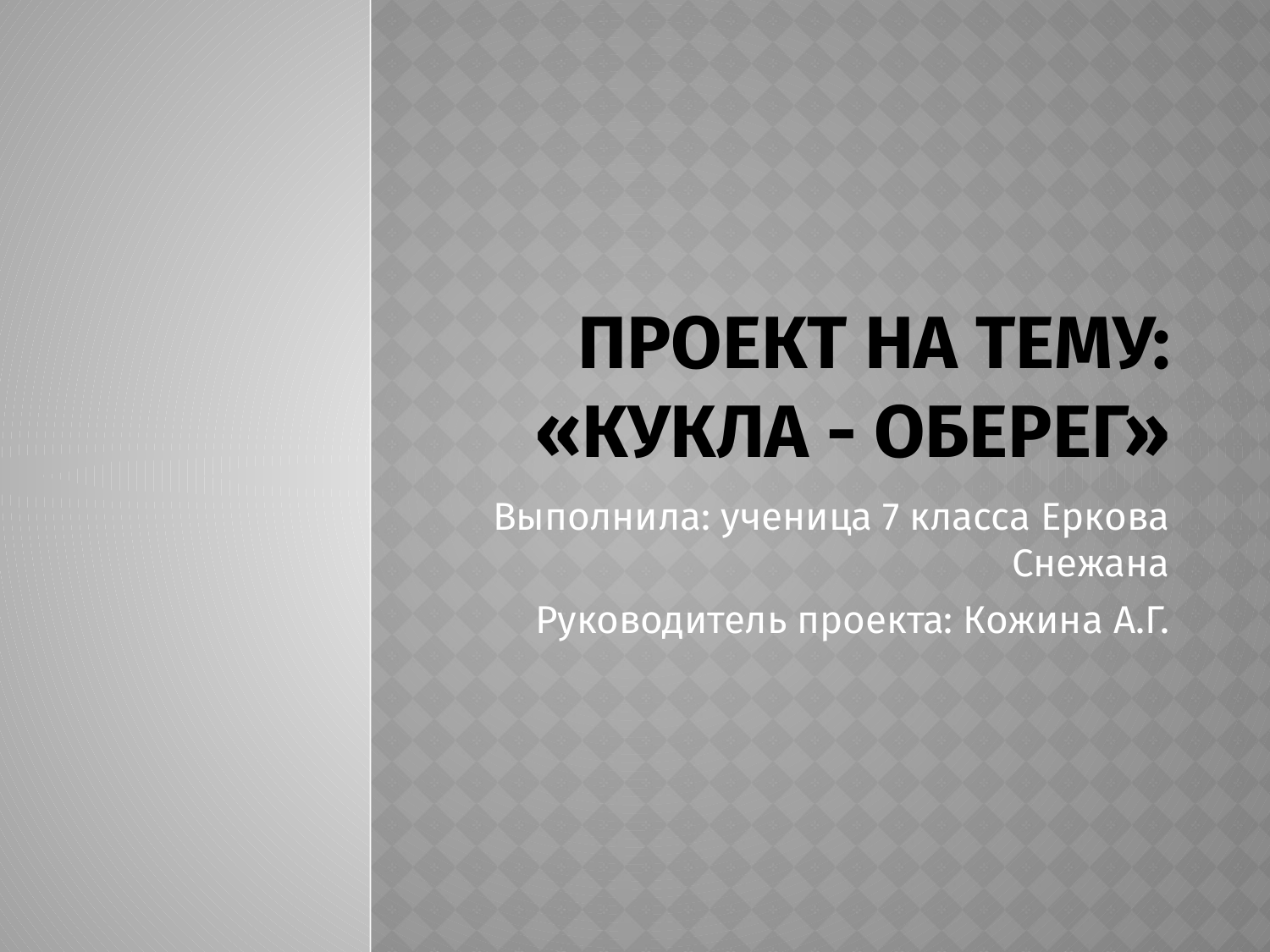

# Проект на тему: «Кукла - оберег»
Выполнила: ученица 7 класса Еркова Снежана
Руководитель проекта: Кожина А.Г.